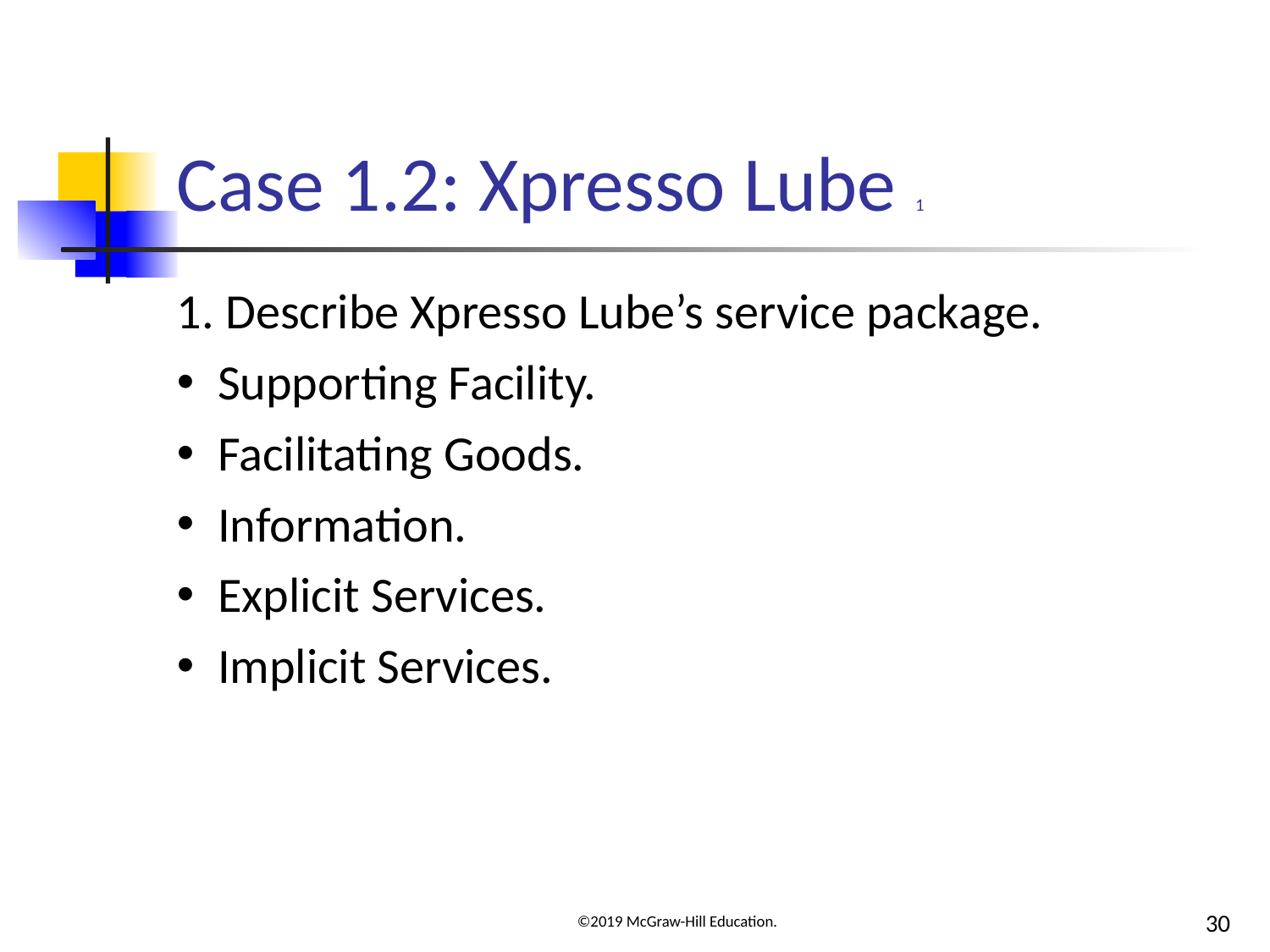

# Case 1.2: Xpresso Lube 1
1. Describe Xpresso Lube’s service package.
Supporting Facility.
Facilitating Goods.
Information.
Explicit Services.
Implicit Services.